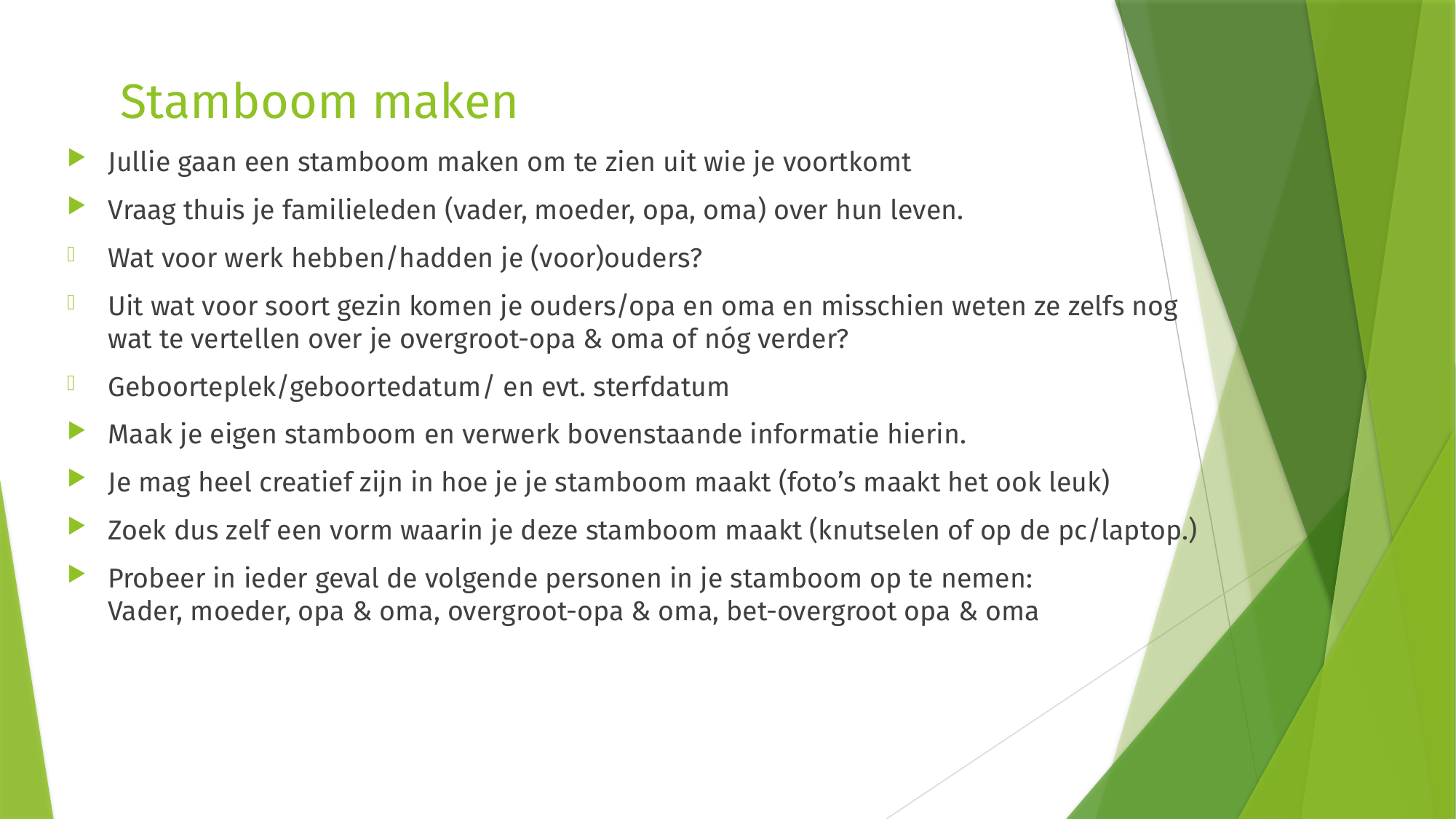

# Stamboom maken
Jullie gaan een stamboom maken om te zien uit wie je voortkomt
Vraag thuis je familieleden (vader, moeder, opa, oma) over hun leven.
Wat voor werk hebben/hadden je (voor)ouders?
Uit wat voor soort gezin komen je ouders/opa en oma en misschien weten ze zelfs nog wat te vertellen over je overgroot-opa & oma of nóg verder?
Geboorteplek/geboortedatum/ en evt. sterfdatum
Maak je eigen stamboom en verwerk bovenstaande informatie hierin.
Je mag heel creatief zijn in hoe je je stamboom maakt (foto’s maakt het ook leuk)
Zoek dus zelf een vorm waarin je deze stamboom maakt (knutselen of op de pc/laptop.)
Probeer in ieder geval de volgende personen in je stamboom op te nemen:
Vader, moeder, opa & oma, overgroot-opa & oma, bet-overgroot opa & oma